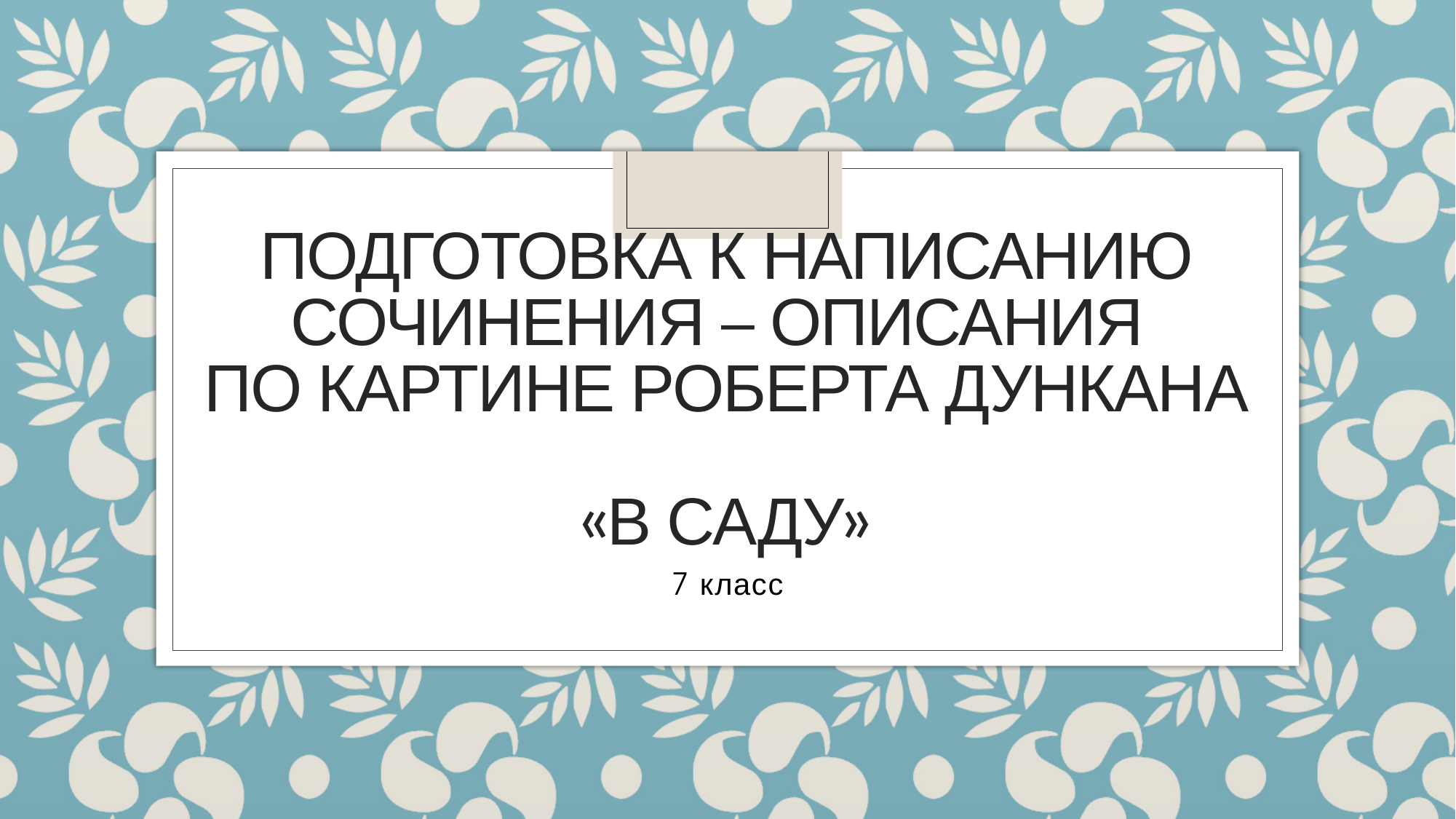

# Подготовка к написанию сочинения – описания по картине Роберта Дункана «в саду»
7 класс